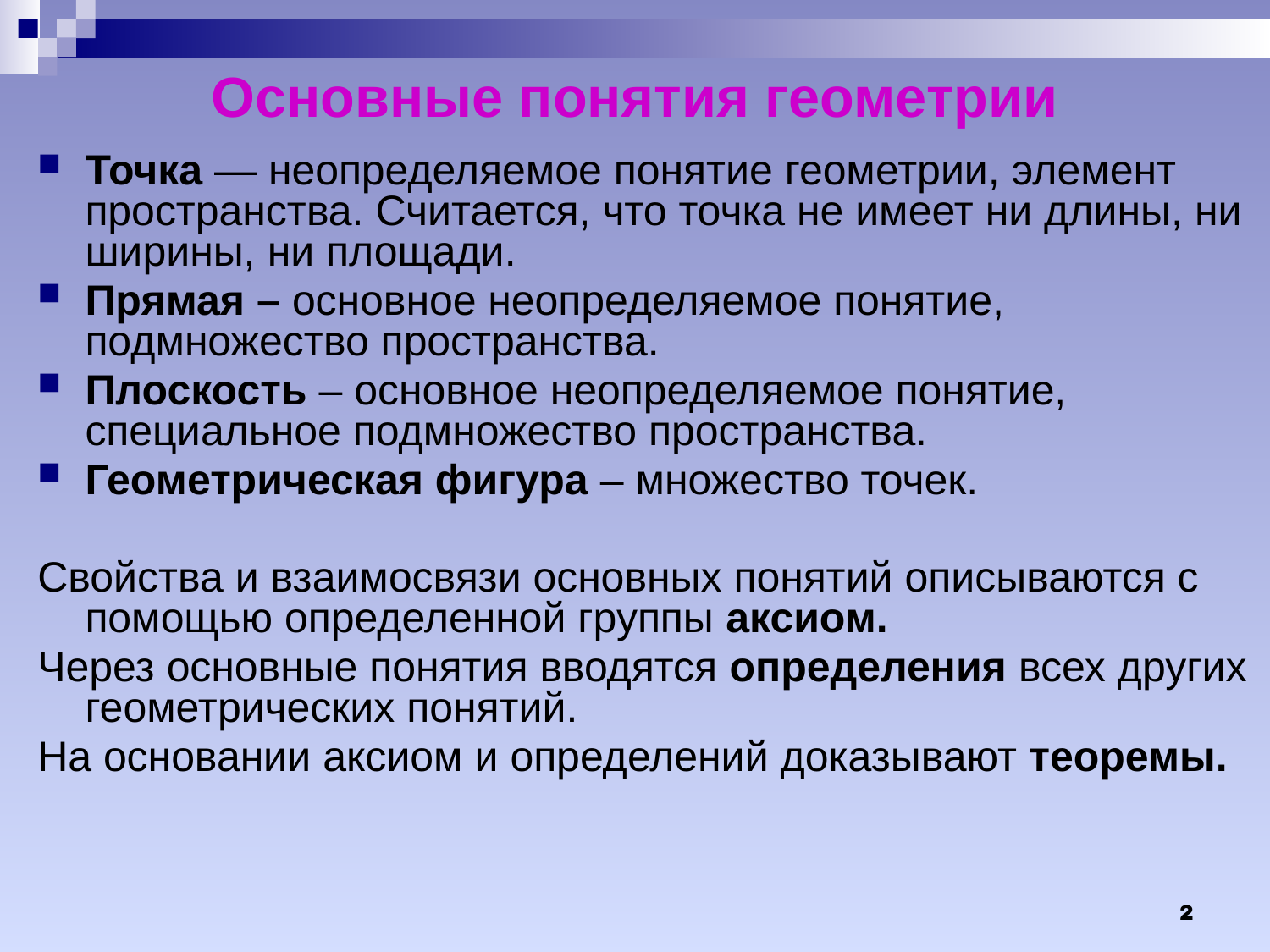

# Основные понятия геометрии
Точка — неопределяемое понятие геометрии, элемент пространства. Считается, что точка не имеет ни длины, ни ширины, ни площади.
Прямая – основное неопределяемое понятие, подмножество пространства.
Плоскость – основное неопределяемое понятие, специальное подмножество пространства.
Геометрическая фигура – множество точек.

Свойства и взаимосвязи основных понятий описываются с помощью определенной группы аксиом.
Через основные понятия вводятся определения всех других геометрических понятий.
На основании аксиом и определений доказывают теоремы.
2